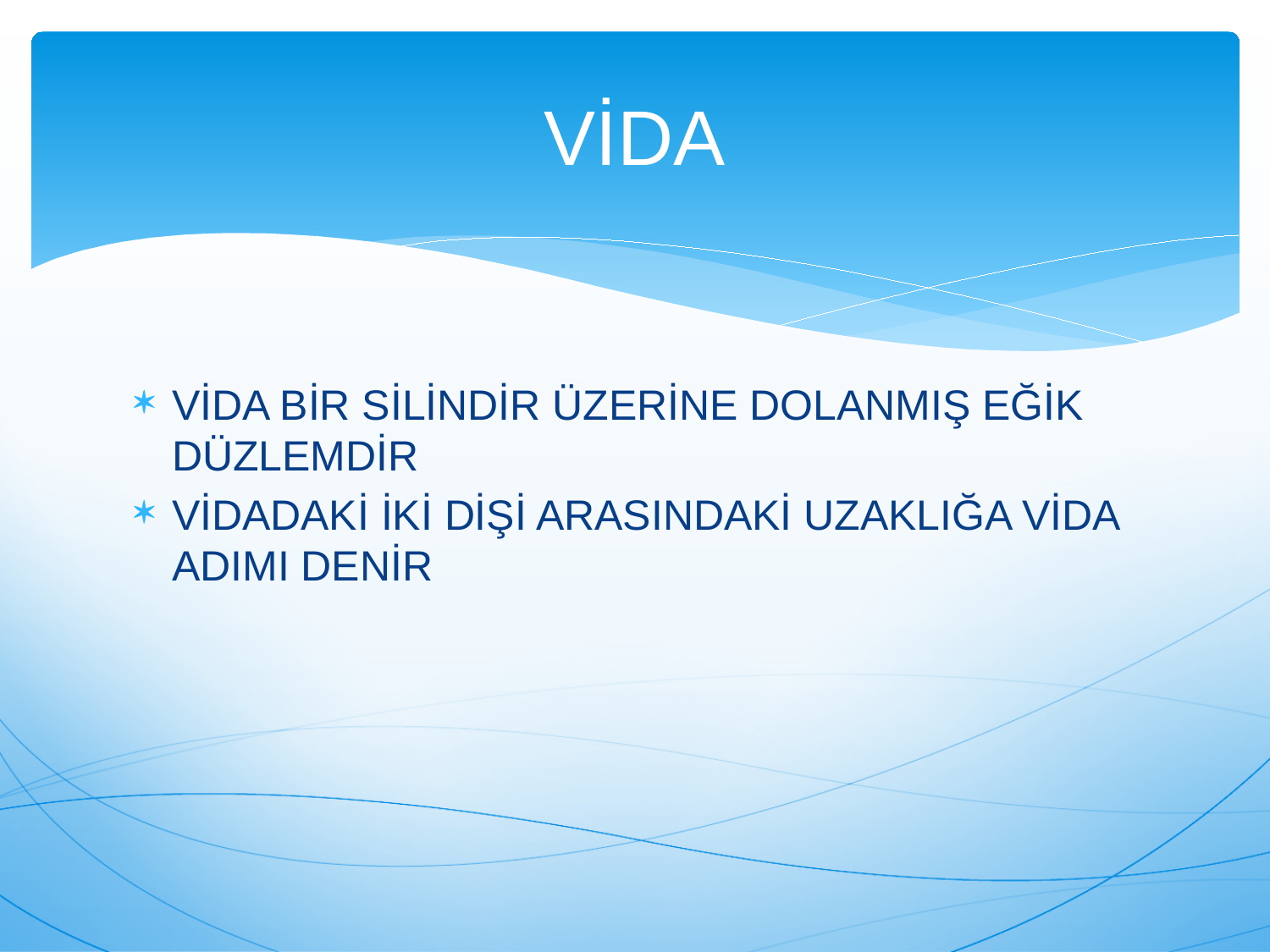

# VİDA
VİDA BİR SİLİNDİR ÜZERİNE DOLANMIŞ EĞİK DÜZLEMDİR
VİDADAKİ İKİ DİŞİ ARASINDAKİ UZAKLIĞA VİDA ADIMI DENİR